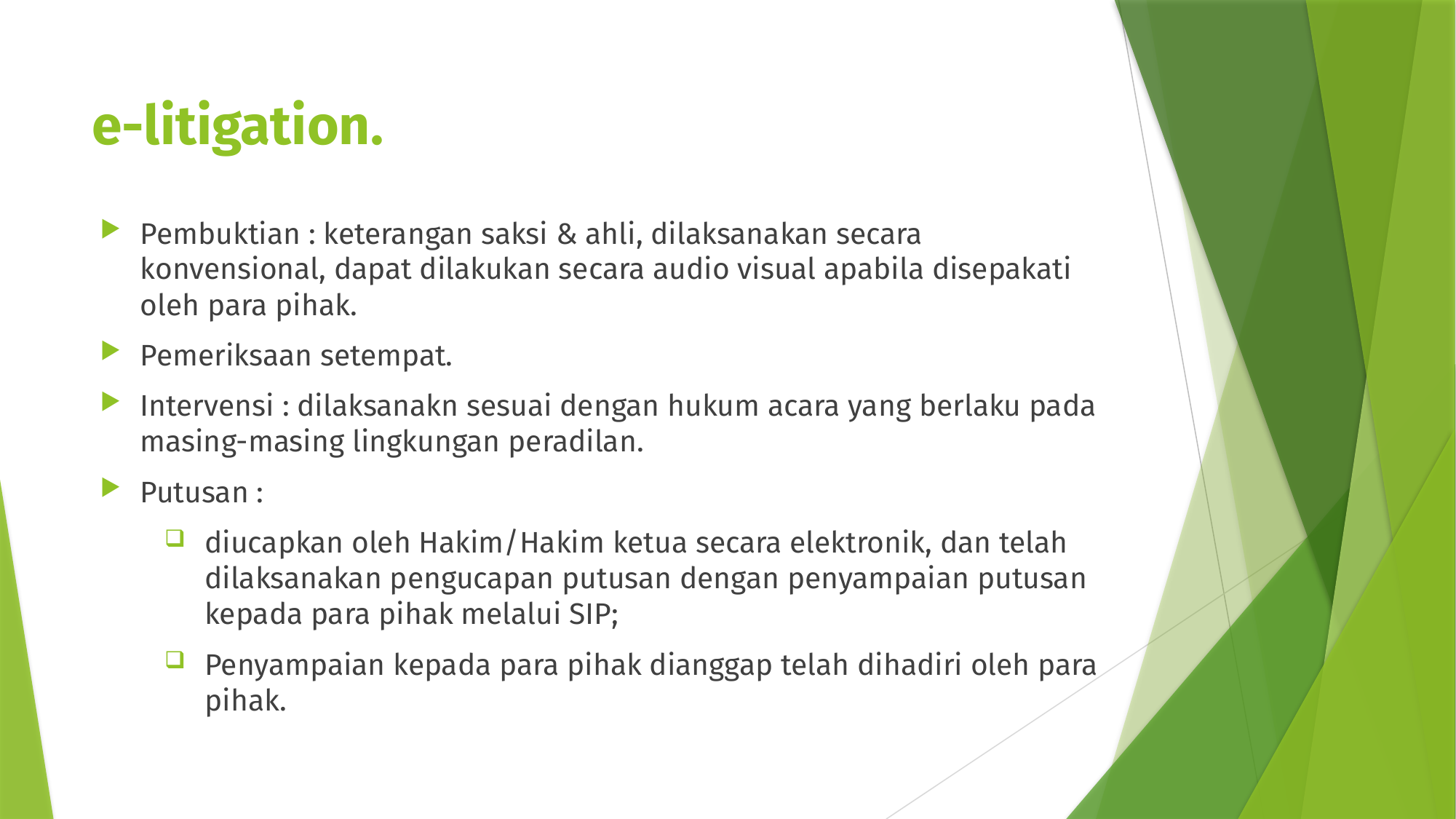

# e-litigation.
Pembuktian : keterangan saksi & ahli, dilaksanakan secara konvensional, dapat dilakukan secara audio visual apabila disepakati oleh para pihak.
Pemeriksaan setempat.
Intervensi : dilaksanakn sesuai dengan hukum acara yang berlaku pada masing-masing lingkungan peradilan.
Putusan :
diucapkan oleh Hakim/Hakim ketua secara elektronik, dan telah dilaksanakan pengucapan putusan dengan penyampaian putusan kepada para pihak melalui SIP;
Penyampaian kepada para pihak dianggap telah dihadiri oleh para pihak.